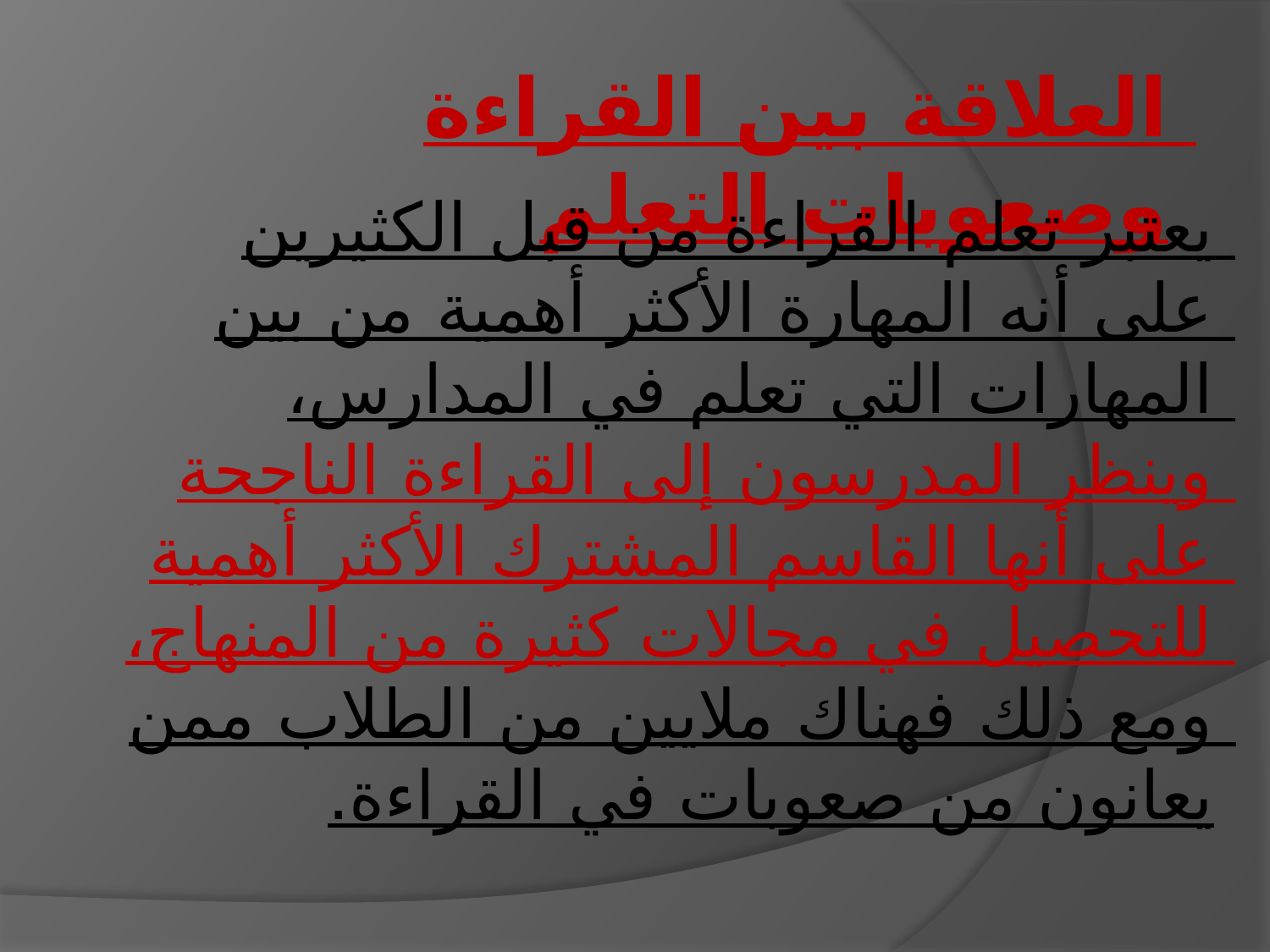

# العلاقة بين القراءة وصعوبات التعلم
يعتبر تعلم القراءة من قبل الكثيرين على أنه المهارة الأكثر أهمية من بين المهارات التي تعلم في المدارس، وينظر المدرسون إلى القراءة الناجحة على أنها القاسم المشترك الأكثر أهمية للتحصيل في مجالات كثيرة من المنهاج، ومع ذلك فهناك ملايين من الطلاب ممن يعانون من صعوبات في القراءة.